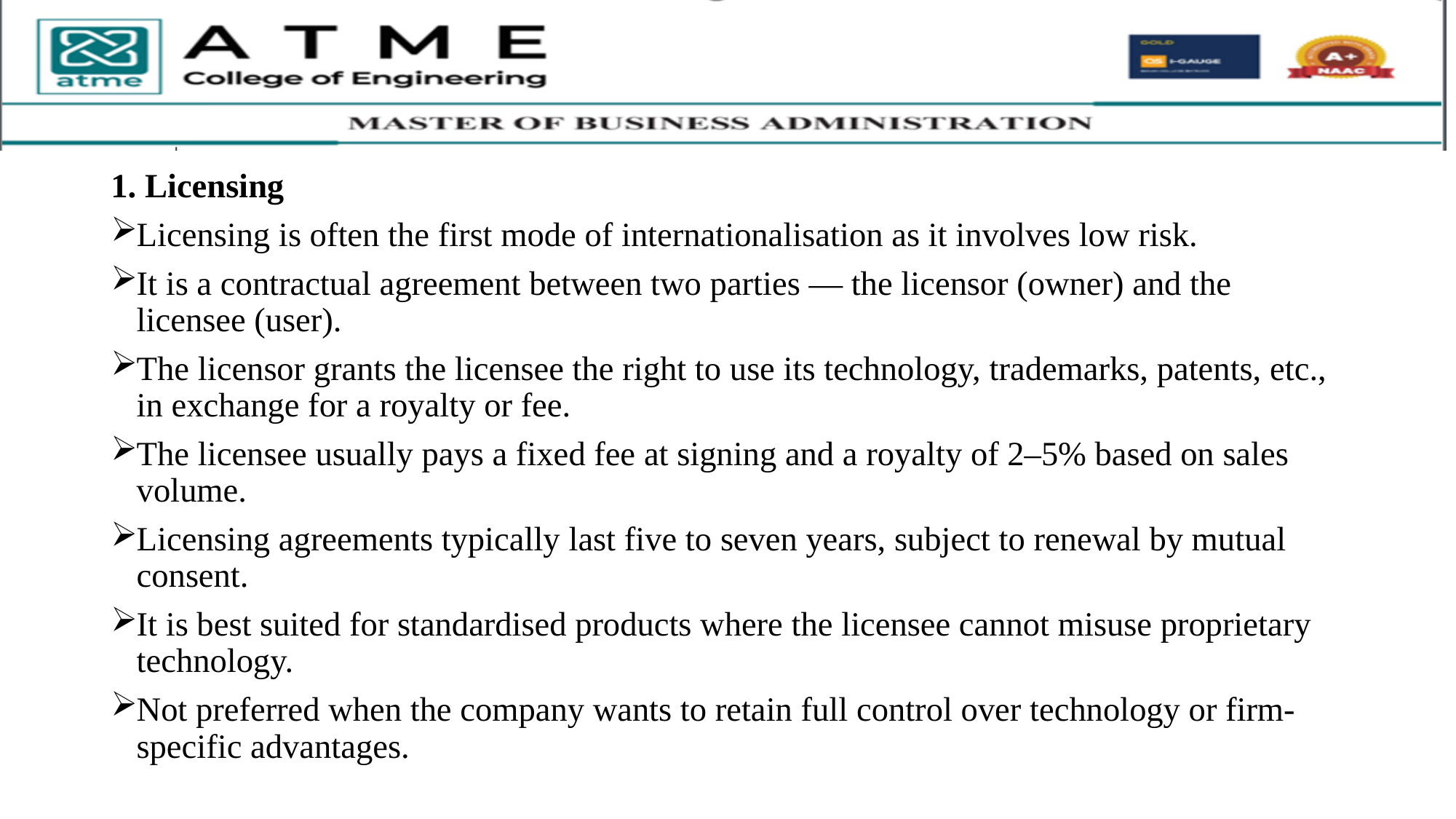

1. Licensing
Licensing is often the first mode of internationalisation as it involves low risk.
It is a contractual agreement between two parties — the licensor (owner) and the licensee (user).
The licensor grants the licensee the right to use its technology, trademarks, patents, etc., in exchange for a royalty or fee.
The licensee usually pays a fixed fee at signing and a royalty of 2–5% based on sales volume.
Licensing agreements typically last five to seven years, subject to renewal by mutual consent.
It is best suited for standardised products where the licensee cannot misuse proprietary technology.
Not preferred when the company wants to retain full control over technology or firm-specific advantages.